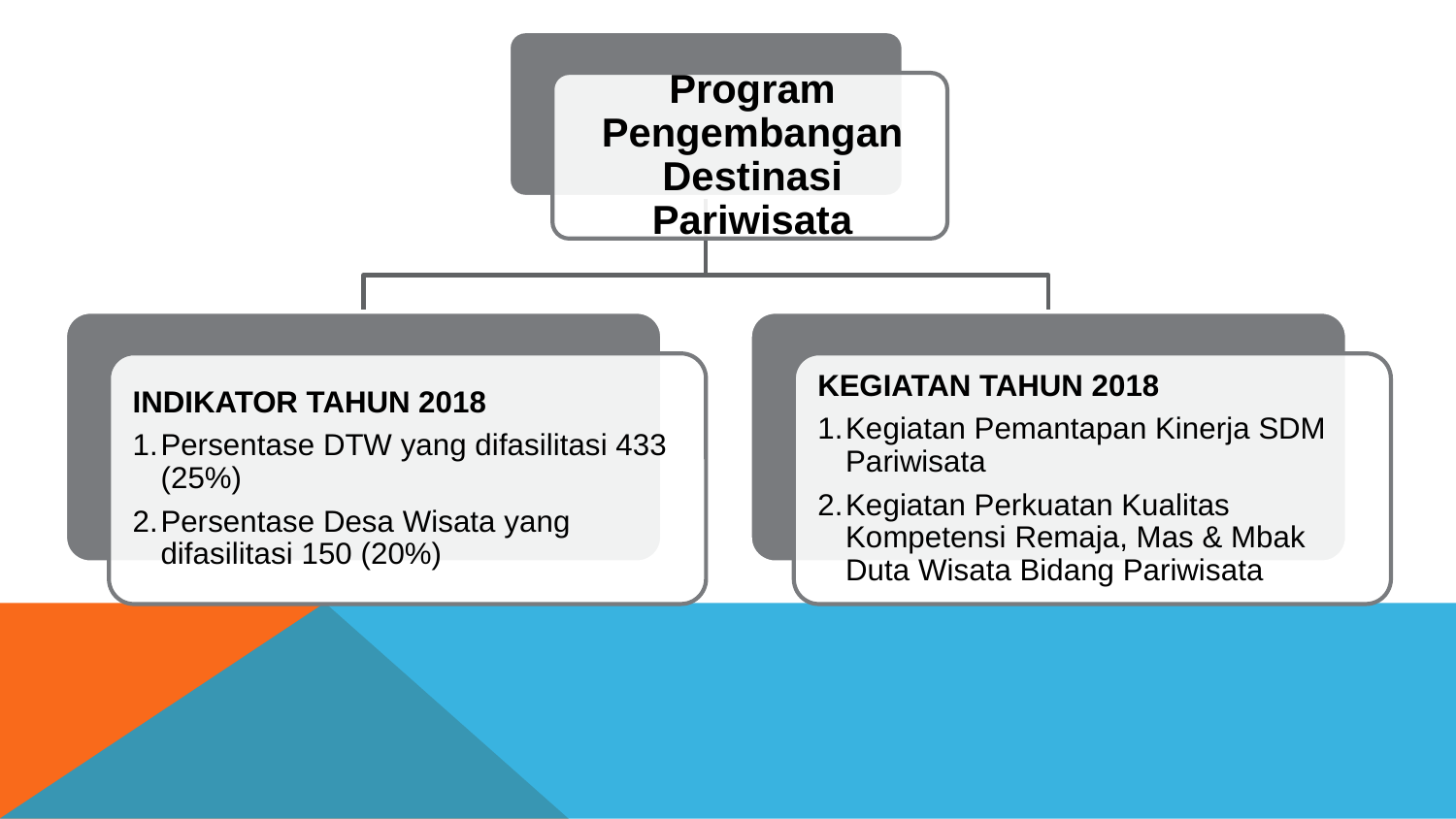

Program Pengembangan Destinasi Pariwisata
INDIKATOR TAHUN 2018
1.	Persentase DTW yang difasilitasi 433 (25%)
2.	Persentase Desa Wisata yang difasilitasi 150 (20%)
KEGIATAN TAHUN 2018
1.	Kegiatan Pemantapan Kinerja SDM Pariwisata
2.	Kegiatan Perkuatan Kualitas Kompetensi Remaja, Mas & Mbak Duta Wisata Bidang Pariwisata
#